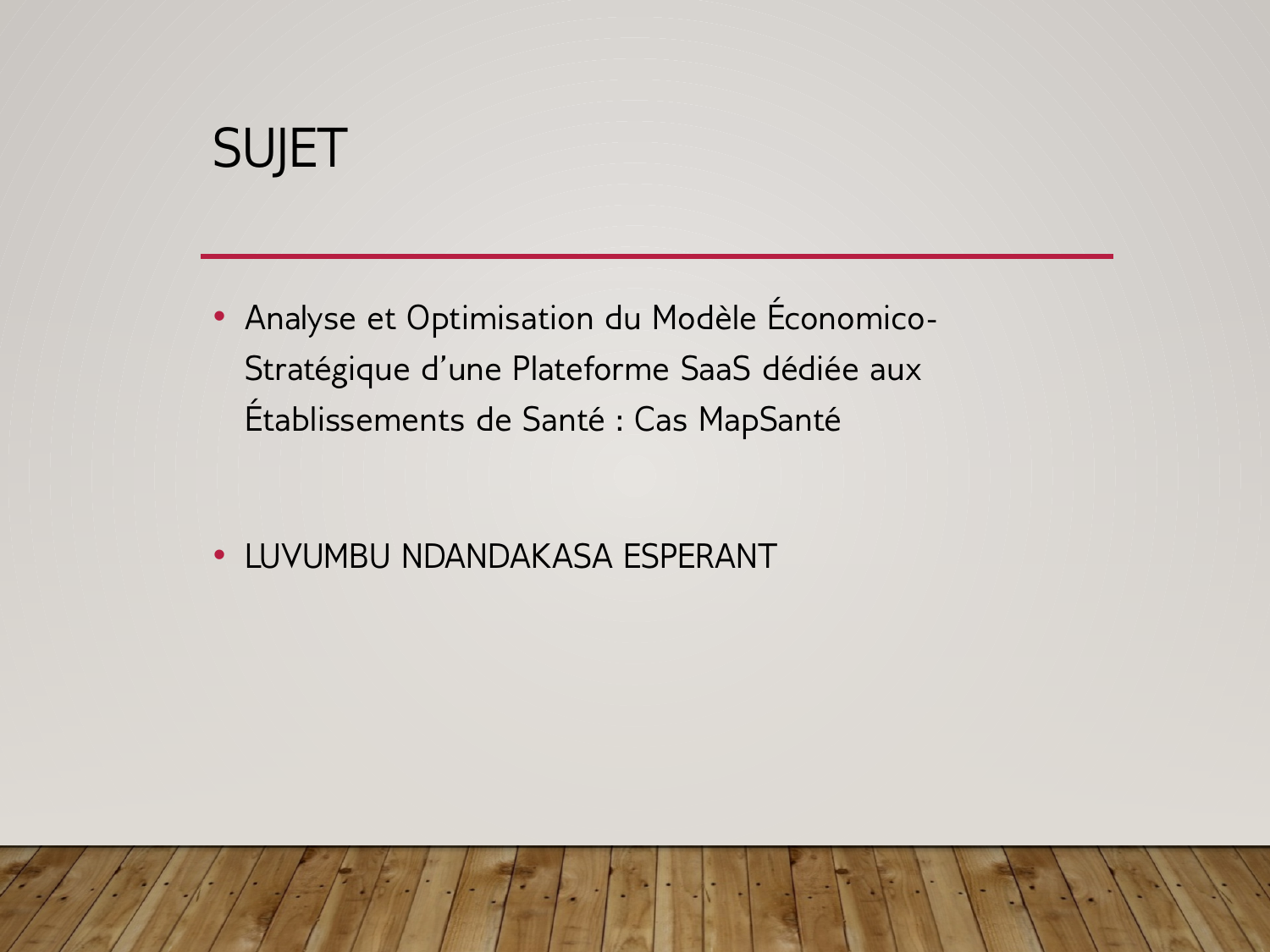

# sujet
Analyse et Optimisation du Modèle Économico-Stratégique d’une Plateforme SaaS dédiée aux Établissements de Santé : Cas MapSanté

LUVUMBU NDANDAKASA ESPERANT